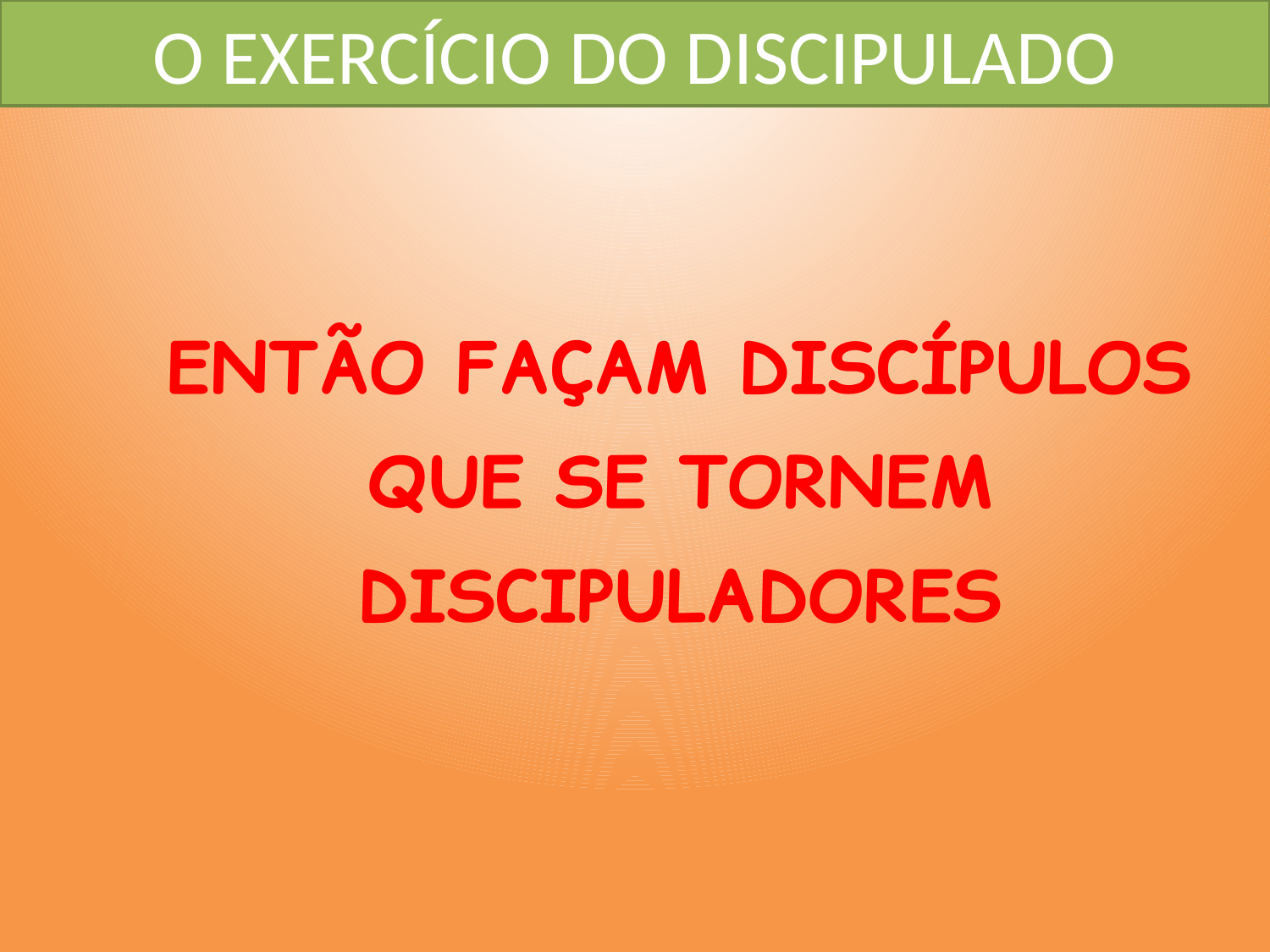

O EXERCÍCIO DO DISCIPULADO
#
ENTÃO FAÇAM DISCÍPULOS

QUE SE TORNEM

DISCIPULADORES